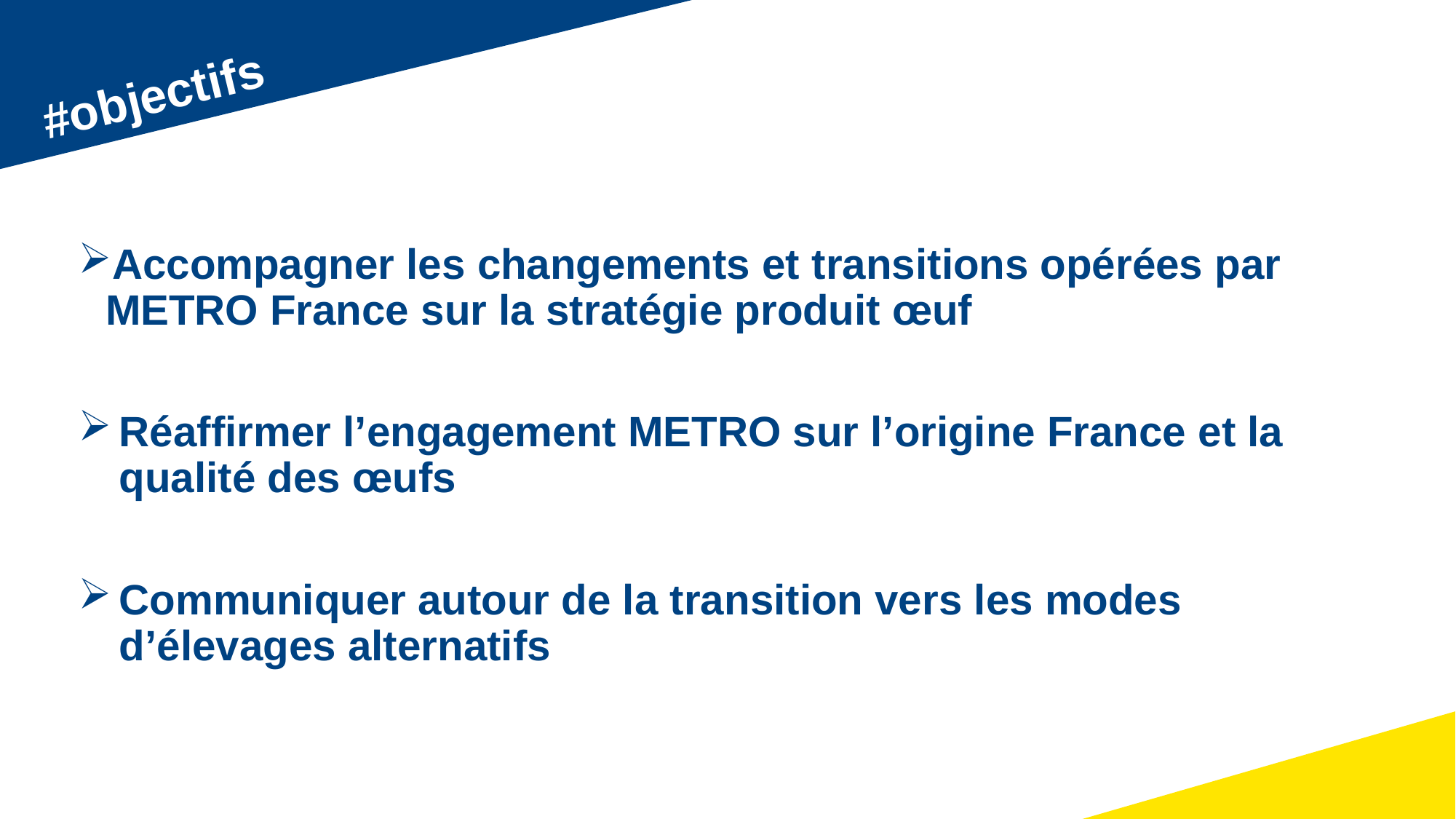

#objectifs

Accompagner les changements et transitions opérées par METRO France sur la stratégie produit œuf

Réaffirmer l’engagement METRO sur l’origine France et la qualité des œufs

Communiquer autour de la transition vers les modes d’élevages alternatifs